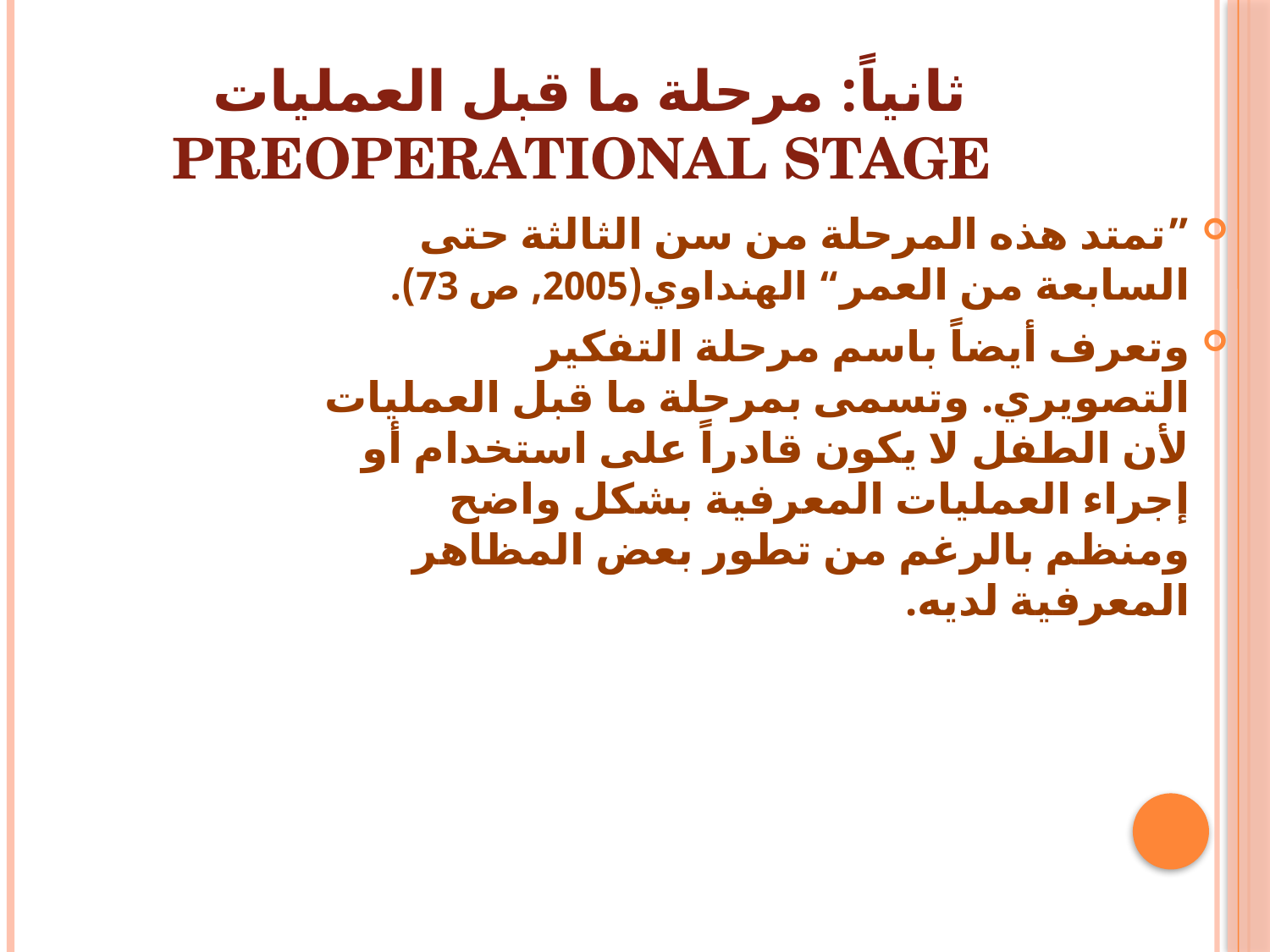

# ثانياً: مرحلة ما قبل العمليات Preoperational Stage
”تمتد هذه المرحلة من سن الثالثة حتى السابعة من العمر“ الهنداوي(2005, ص 73).
وتعرف أيضاً باسم مرحلة التفكير التصويري. وتسمى بمرحلة ما قبل العمليات لأن الطفل لا يكون قادراً على استخدام أو إجراء العمليات المعرفية بشكل واضح ومنظم بالرغم من تطور بعض المظاهر المعرفية لديه.